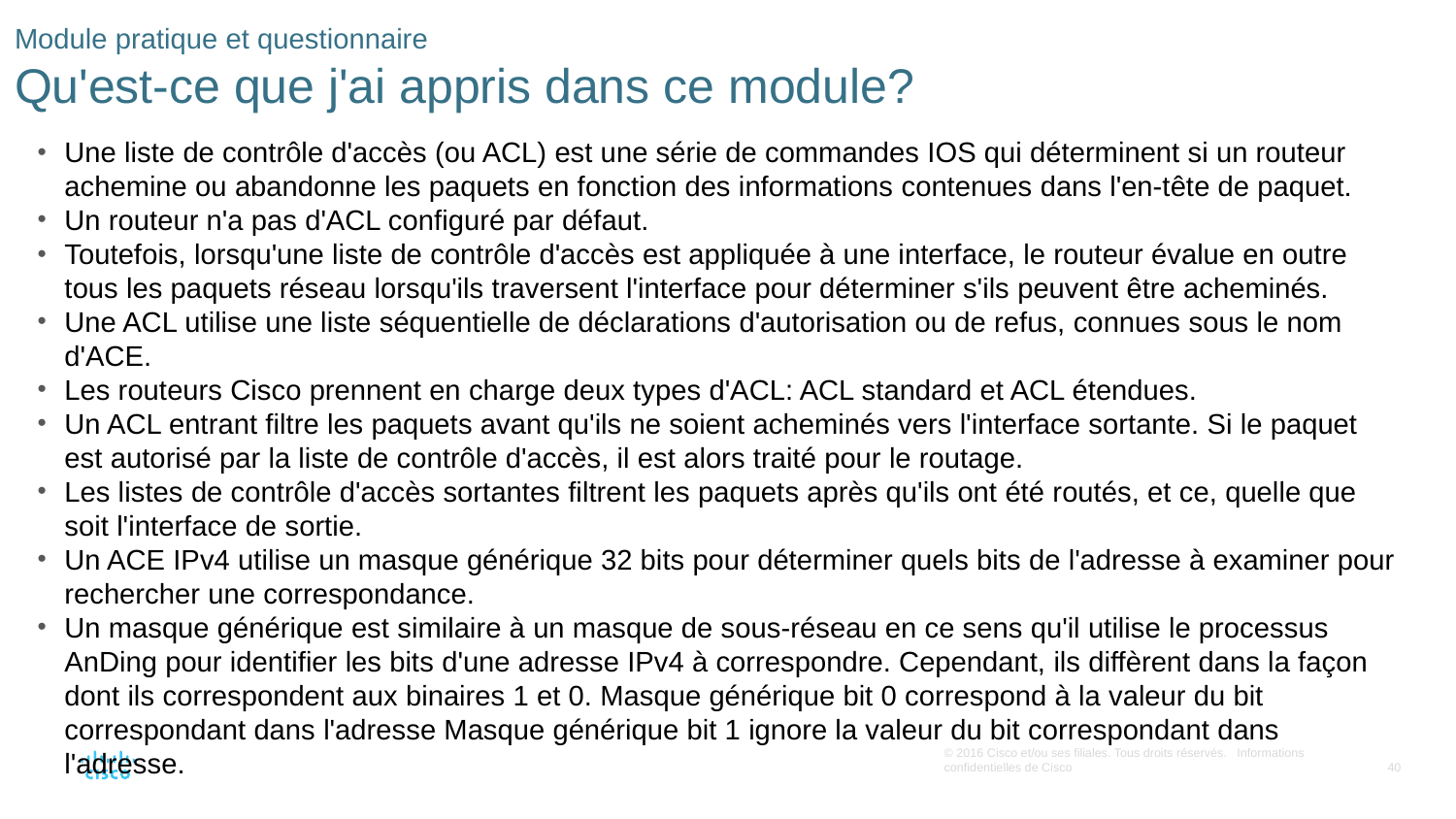

# Module pratique et questionnaire Qu'est-ce que j'ai appris dans ce module?
Une liste de contrôle d'accès (ou ACL) est une série de commandes IOS qui déterminent si un routeur achemine ou abandonne les paquets en fonction des informations contenues dans l'en-tête de paquet.
Un routeur n'a pas d'ACL configuré par défaut.
Toutefois, lorsqu'une liste de contrôle d'accès est appliquée à une interface, le routeur évalue en outre tous les paquets réseau lorsqu'ils traversent l'interface pour déterminer s'ils peuvent être acheminés.
Une ACL utilise une liste séquentielle de déclarations d'autorisation ou de refus, connues sous le nom d'ACE.
Les routeurs Cisco prennent en charge deux types d'ACL: ACL standard et ACL étendues.
Un ACL entrant filtre les paquets avant qu'ils ne soient acheminés vers l'interface sortante. Si le paquet est autorisé par la liste de contrôle d'accès, il est alors traité pour le routage.
Les listes de contrôle d'accès sortantes filtrent les paquets après qu'ils ont été routés, et ce, quelle que soit l'interface de sortie.
Un ACE IPv4 utilise un masque générique 32 bits pour déterminer quels bits de l'adresse à examiner pour rechercher une correspondance.
Un masque générique est similaire à un masque de sous-réseau en ce sens qu'il utilise le processus AnDing pour identifier les bits d'une adresse IPv4 à correspondre. Cependant, ils diffèrent dans la façon dont ils correspondent aux binaires 1 et 0. Masque générique bit 0 correspond à la valeur du bit correspondant dans l'adresse Masque générique bit 1 ignore la valeur du bit correspondant dans l'adresse.